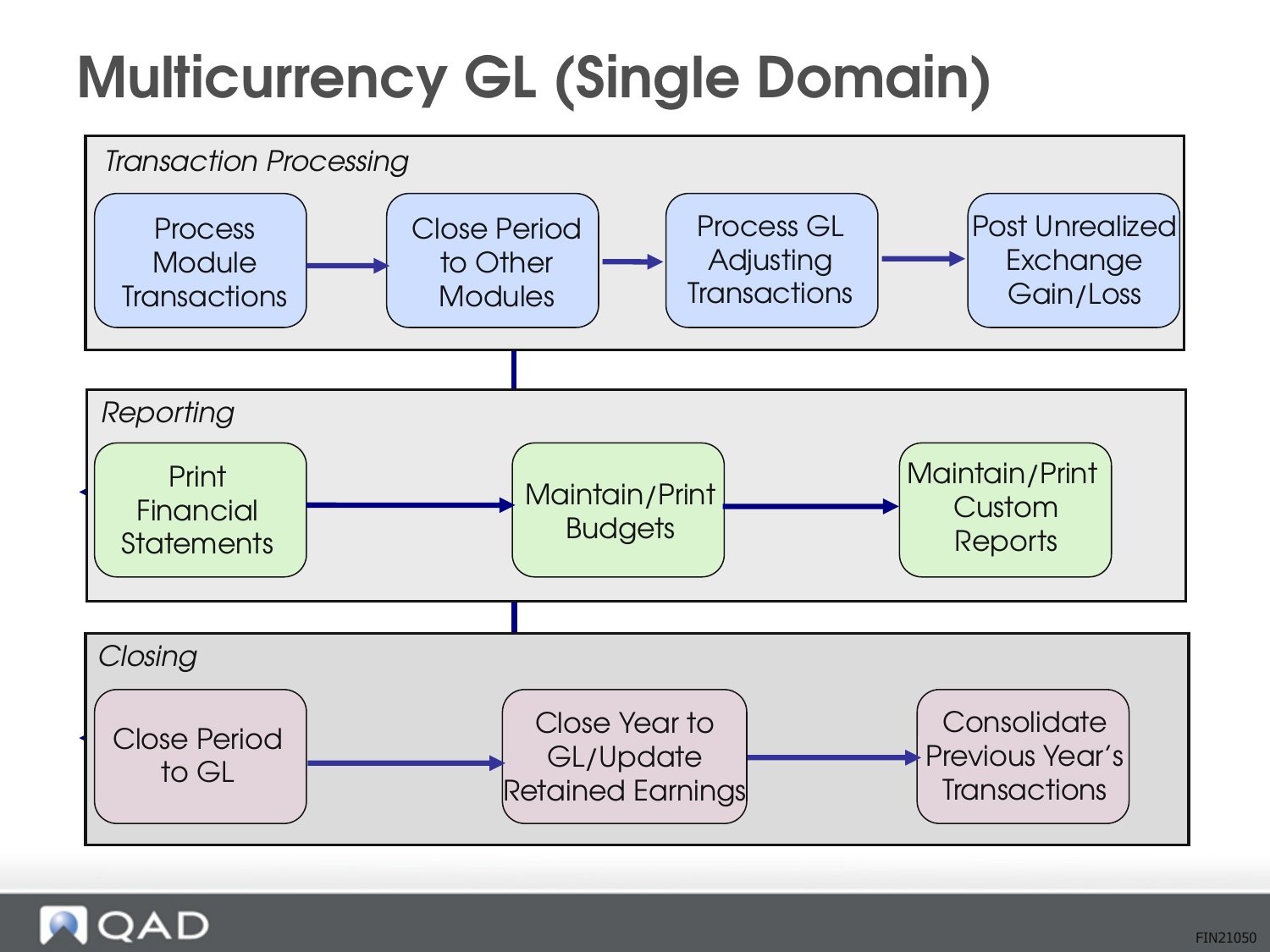

# Multicurrency GL (Single Domain)

Transaction Processing

Process
Module
Transactions

Close Period to Other Modules

Process GL
Adjusting
Transactions

Post Unrealized Exchange Gain/Loss

Reporting

Print
Financial Statements

Maintain/Print Budgets

Maintain/Print  Custom Reports

Closing

Close Period to GL

Close Year to GL/Update Retained Earnings

Consolidate Previous Year’s
Transactions

FIN21050